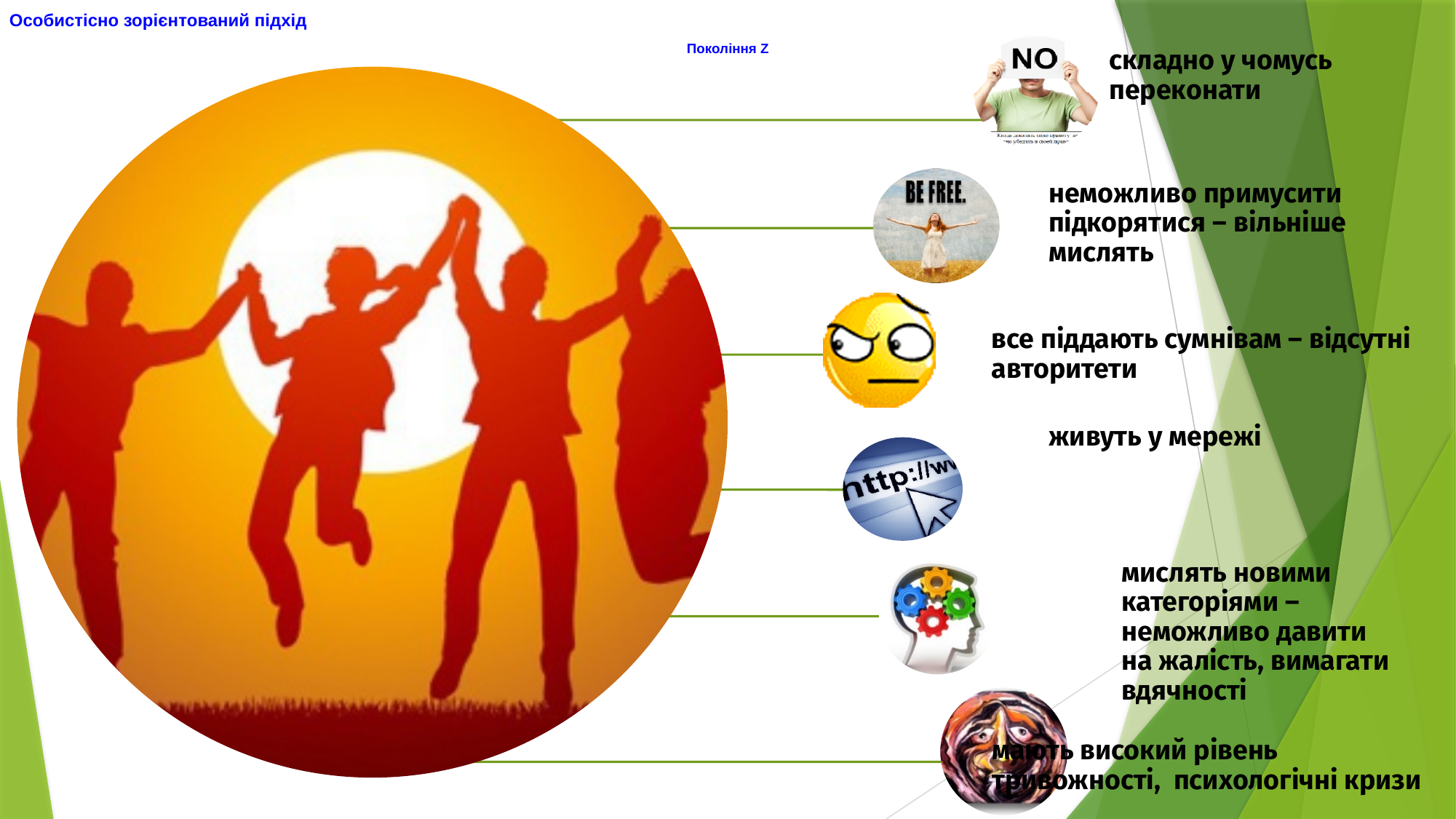

Особистісно зорієнтований підхід

 Покоління Z

складно у чомусь переконати
неможливо примусити підкорятися – вільніше мислять
все піддають сумнівам – відсутні авторитети
мають високий рівень тривожності,  психологічні кризи
живуть у мережі
мислять новими категоріями – неможливо давити на жалість, вимагати вдячності